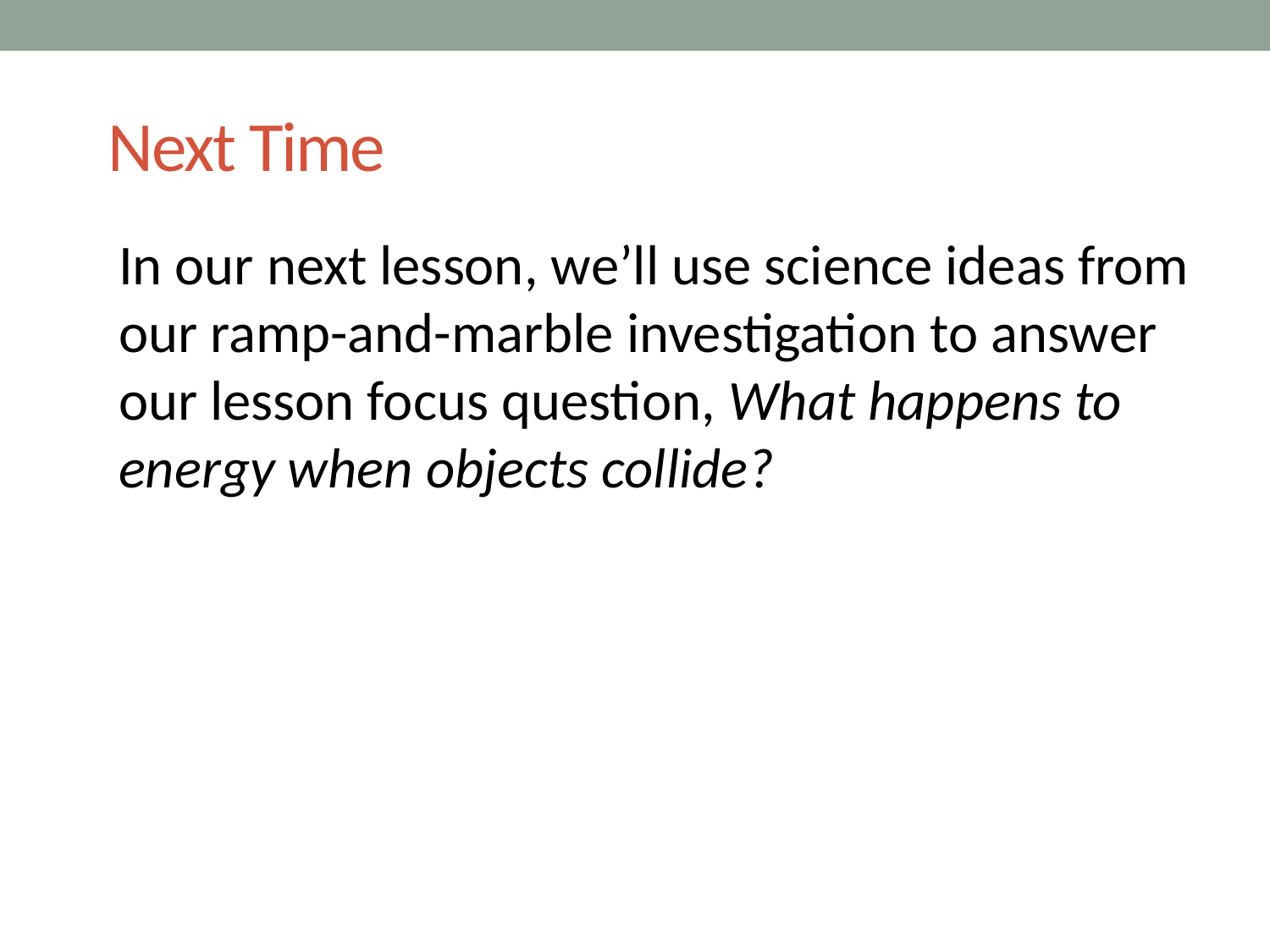

# Next Time
In our next lesson, we’ll use science ideas from our ramp-and-marble investigation to answer our lesson focus question, What happens to energy when objects collide?